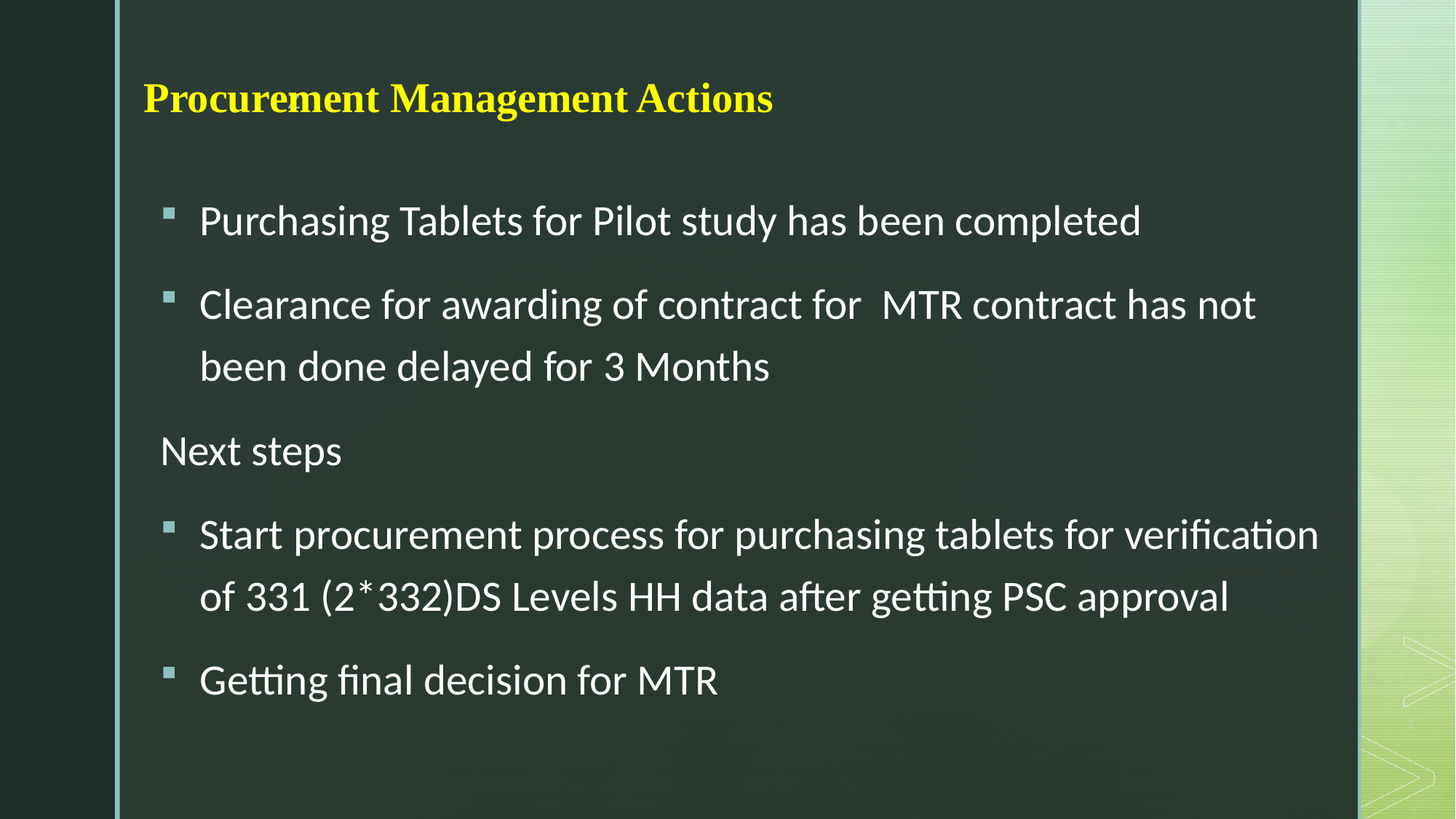

# Procurement Management Actions
Purchasing Tablets for Pilot study has been completed
Clearance for awarding of contract for  MTR contract has not been done delayed for 3 Months
Next steps
Start procurement process for purchasing tablets for verification of 331 (2*332)DS Levels HH data after getting PSC approval
Getting final decision for MTR